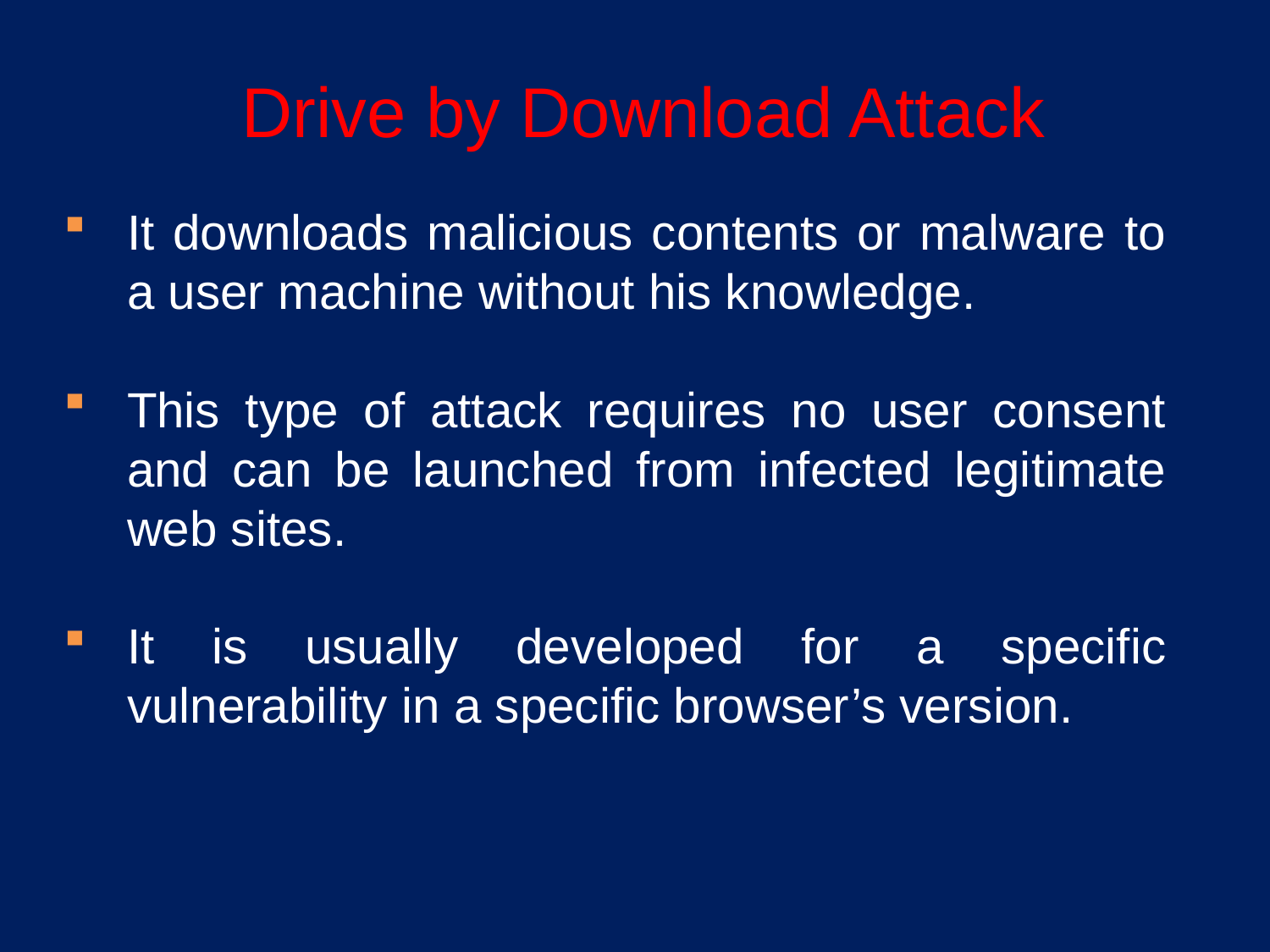

Drive by Download Attack
It downloads malicious contents or malware to a user machine without his knowledge.

This type of attack requires no user consent and can be launched from infected legitimate web sites.

It is usually developed for a specific vulnerability in a specific browser’s version.